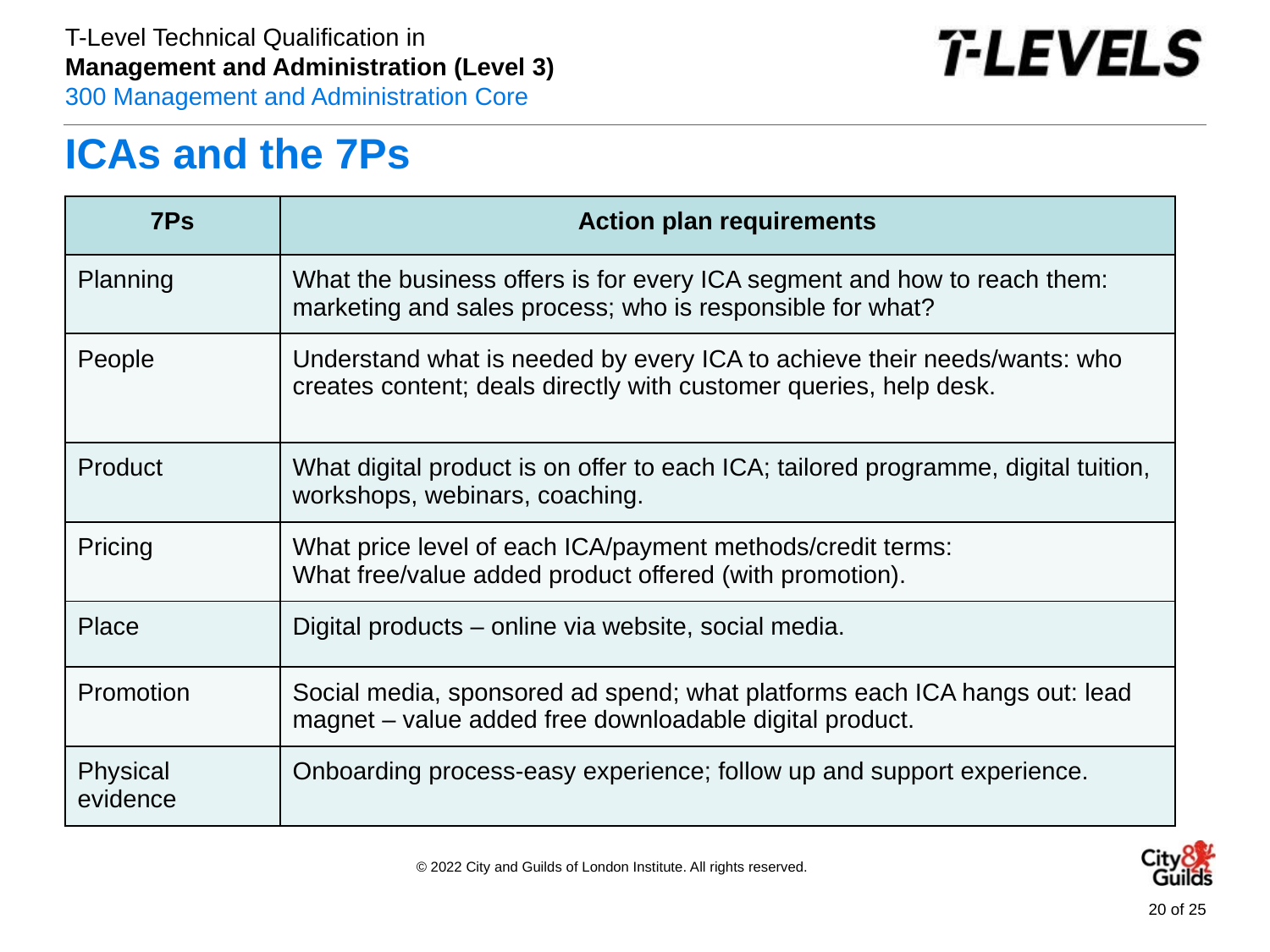

# ICAs and the 7Ps
| 7Ps | Action plan requirements |
| --- | --- |
| Planning | What the business offers is for every ICA segment and how to reach them: marketing and sales process; who is responsible for what? |
| People | Understand what is needed by every ICA to achieve their needs/wants: who creates content; deals directly with customer queries, help desk. |
| Product | What digital product is on offer to each ICA; tailored programme, digital tuition, workshops, webinars, coaching. |
| Pricing | What price level of each ICA/payment methods/credit terms: What free/value added product offered (with promotion). |
| Place | Digital products – online via website, social media. |
| Promotion | Social media, sponsored ad spend; what platforms each ICA hangs out: lead magnet – value added free downloadable digital product. |
| Physical evidence | Onboarding process-easy experience; follow up and support experience. |